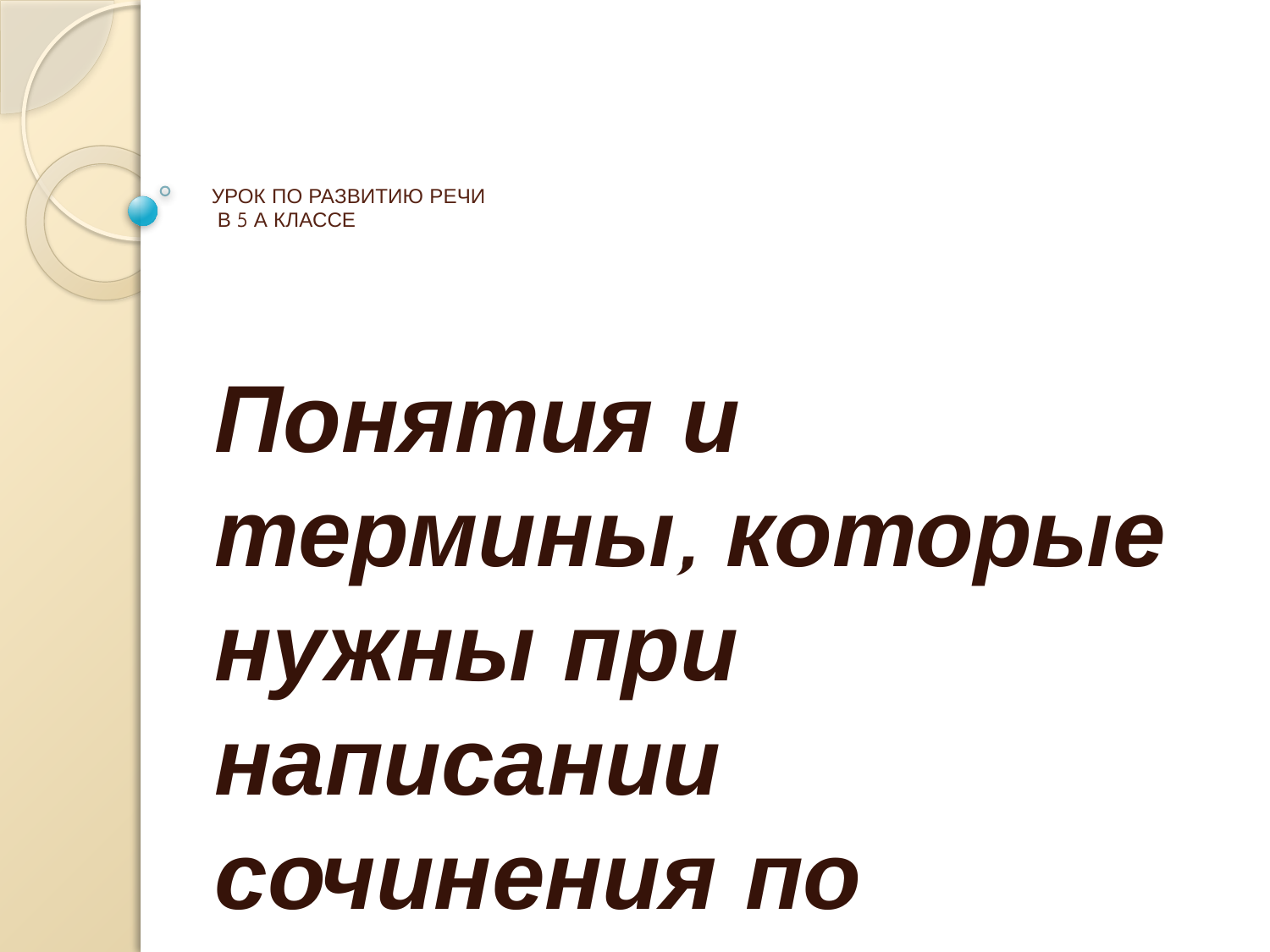

# УРОК ПО РАЗВИТИЮ РЕЧИ В 5 А КЛАССЕ
Понятия и термины, которые  нужны при написании сочинения по картине